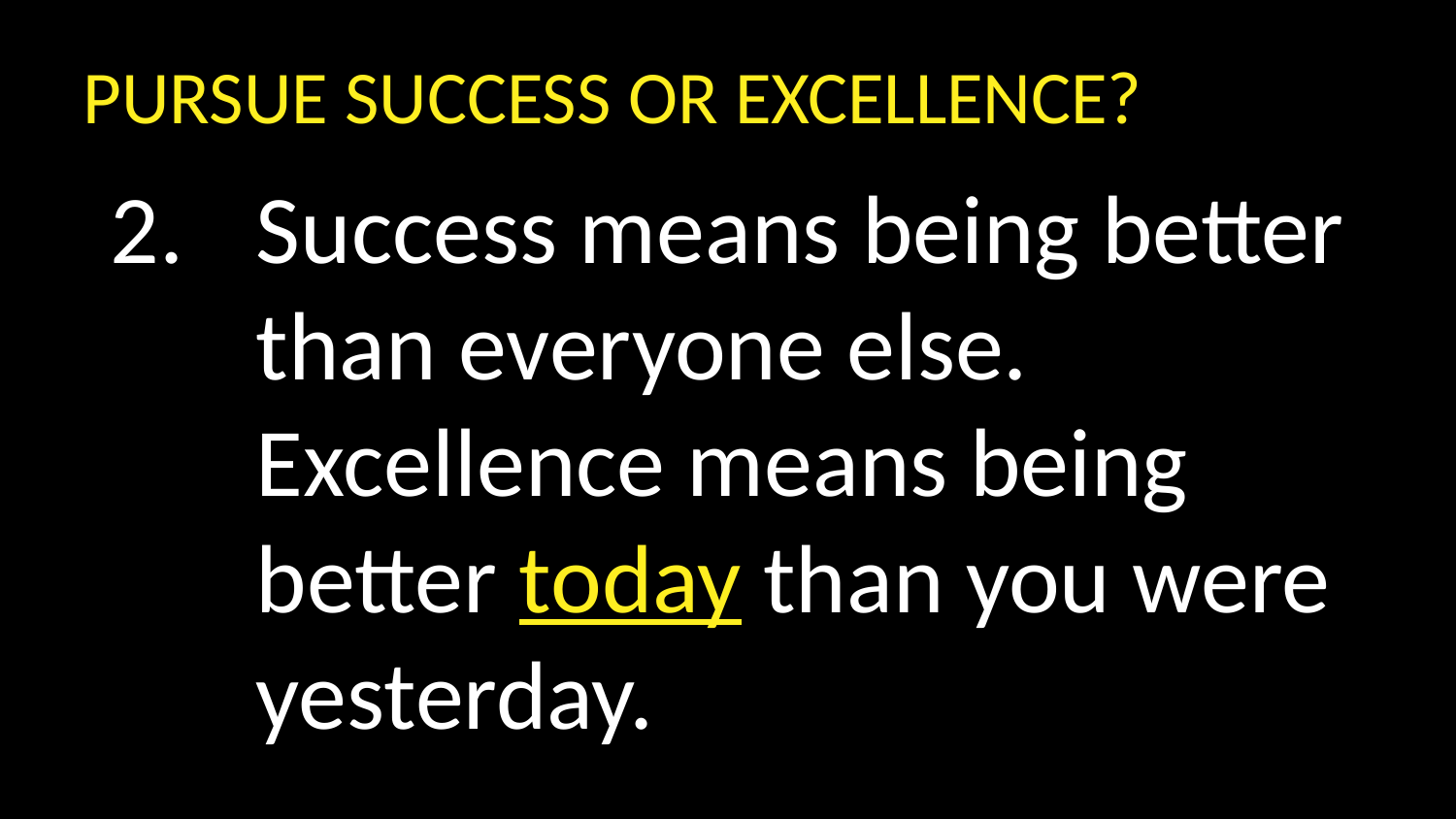

PURSUE SUCCESS OR EXCELLENCE?
Success means being better than everyone else. Excellence means being better today than you were yesterday.